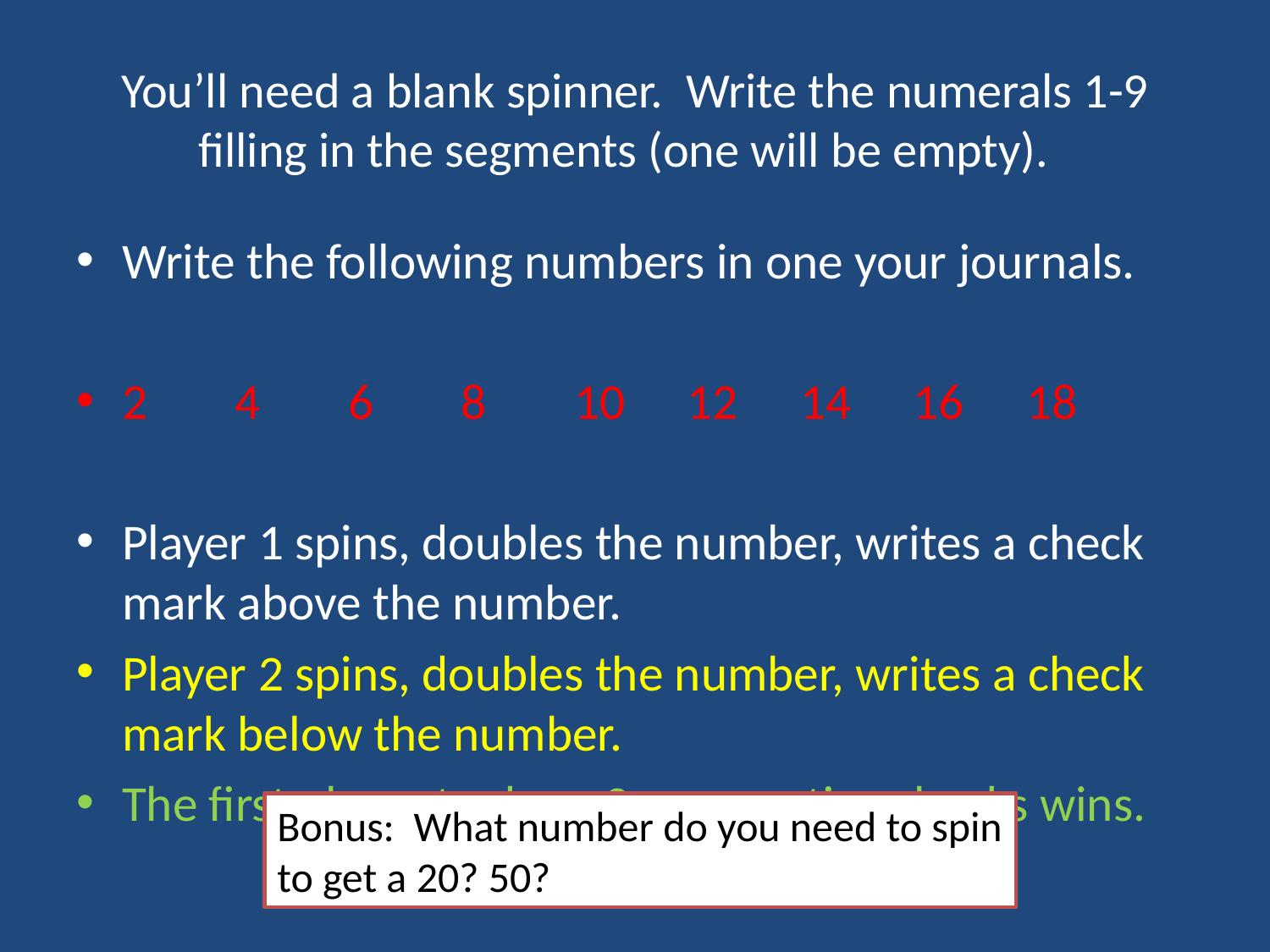

# You’ll need a blank spinner.  Write the numerals 1-9 filling in the segments (one will be empty).
Write the following numbers in one your journals.

2	4	6	8	10	12	14	16	18

Player 1 spins, doubles the number, writes a check mark above the number.
Player 2 spins, doubles the number, writes a check mark below the number.
The first player to draw 3 consecutive checks wins.

Bonus:  What number do you need to spin to get a 20? 50?